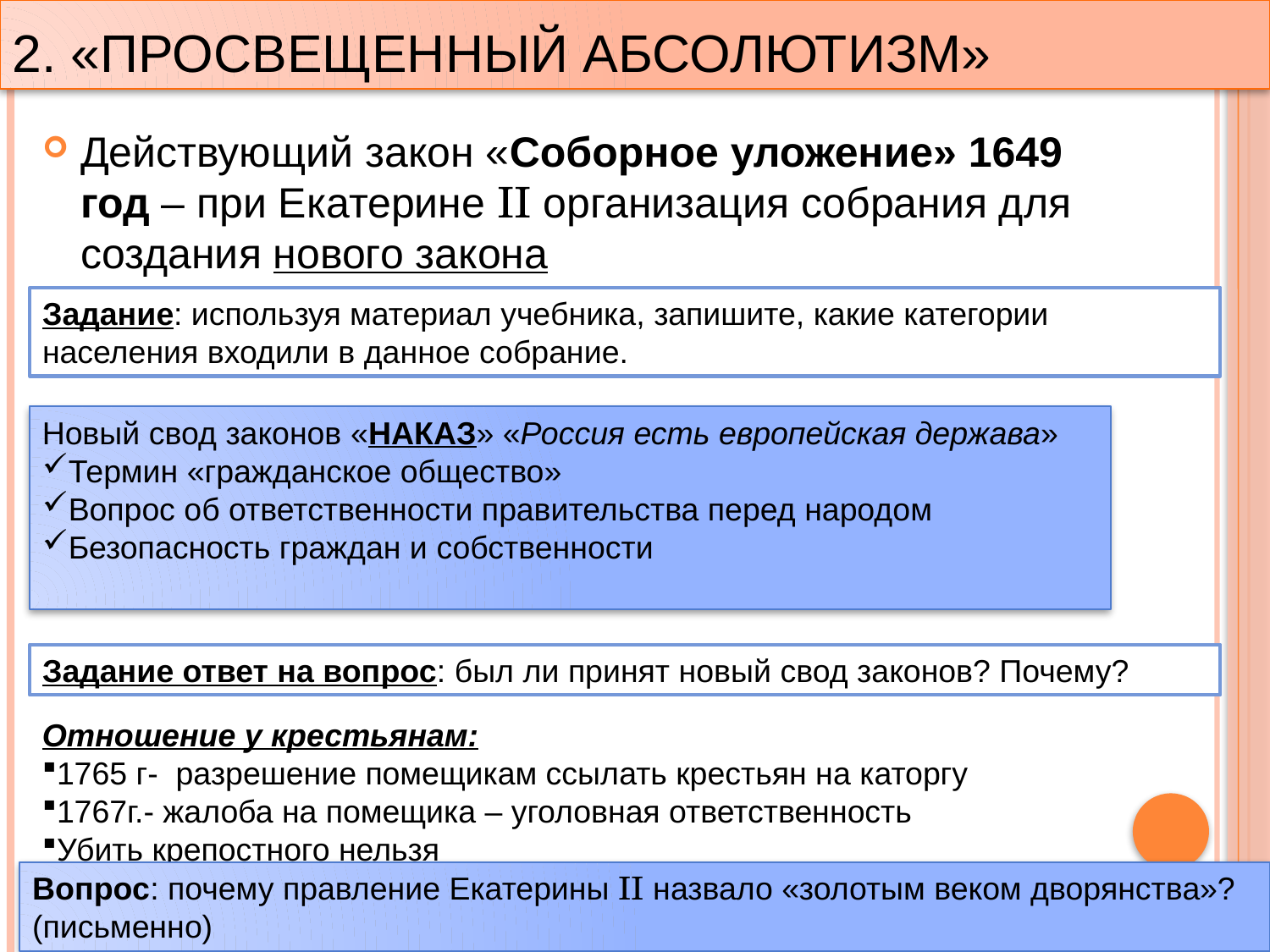

# 2. «Просвещенный абсолютизм»
Действующий закон «Соборное уложение» 1649 год – при Екатерине II организация собрания для  создания нового закона
Задание: используя материал учебника, запишите, какие категории населения входили в данное собрание.
Новый свод законов «НАКАЗ» «Россия есть европейская держава»
Термин «гражданское общество»
Вопрос об ответственности правительства перед народом
Безопасность граждан и собственности

Задание ответ на вопрос: был ли принят новый свод законов? Почему?
Отношение у крестьянам:
1765 г-  разрешение помещикам ссылать крестьян на каторгу
1767г.- жалоба на помещика – уголовная ответственность
Убить крепостного нельзя

Вопрос: почему правление Екатерины II назвало «золотым веком дворянства»? (письменно)